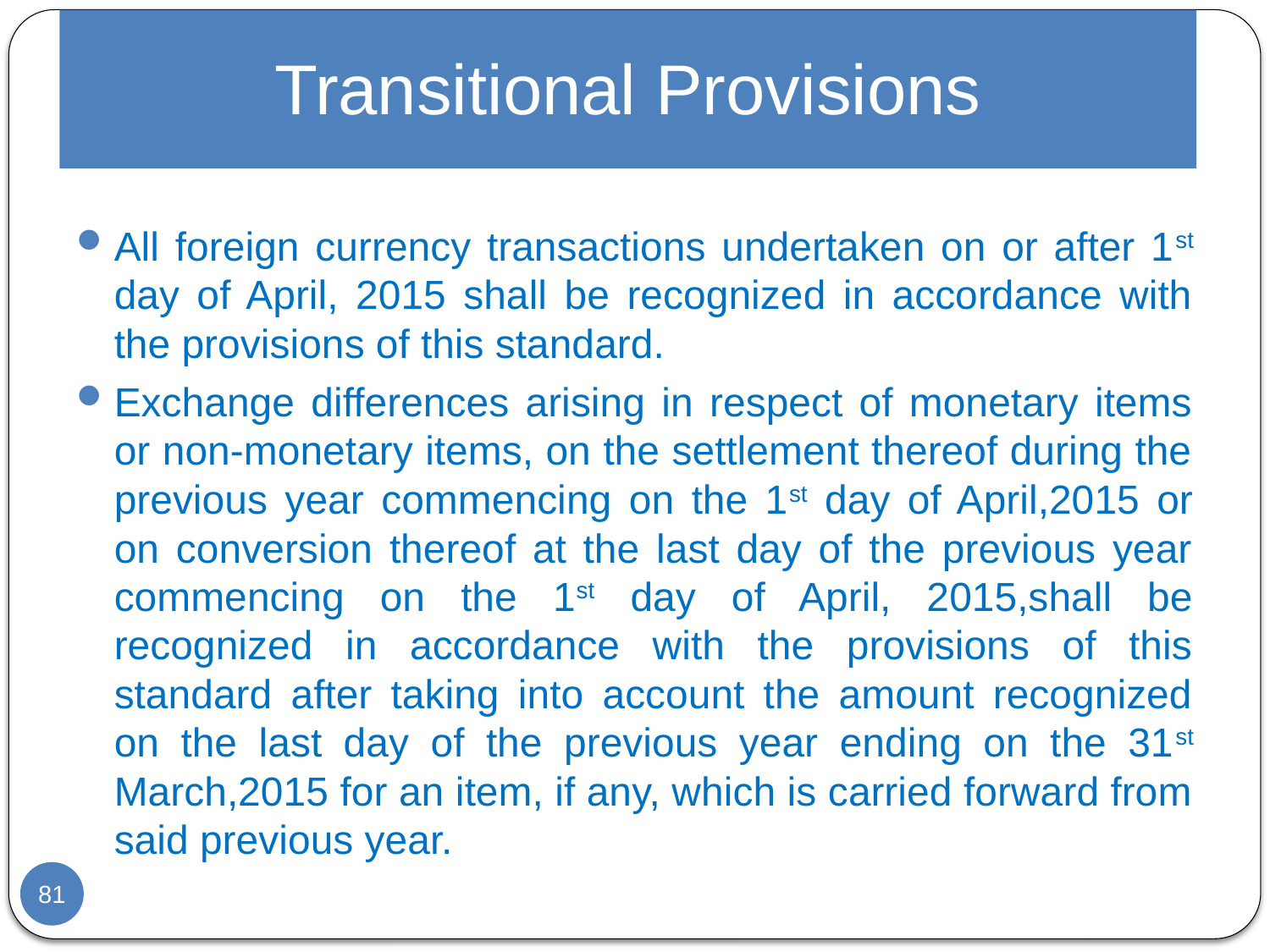

# Transitional Provisions

All foreign currency transactions undertaken on or after 1st day of April, 2015 shall be recognized in accordance with the provisions of this standard.
Exchange differences arising in respect of monetary items or non-monetary items, on the settlement thereof during the previous year commencing on the 1st day of April,2015 or on conversion thereof at the last day of the previous year commencing on the 1st day of April, 2015,shall be recognized in accordance with the provisions of this standard after taking into account the amount recognized on the last day of the previous year ending on the 31st March,2015 for an item, if any, which is carried forward from said previous year.
81